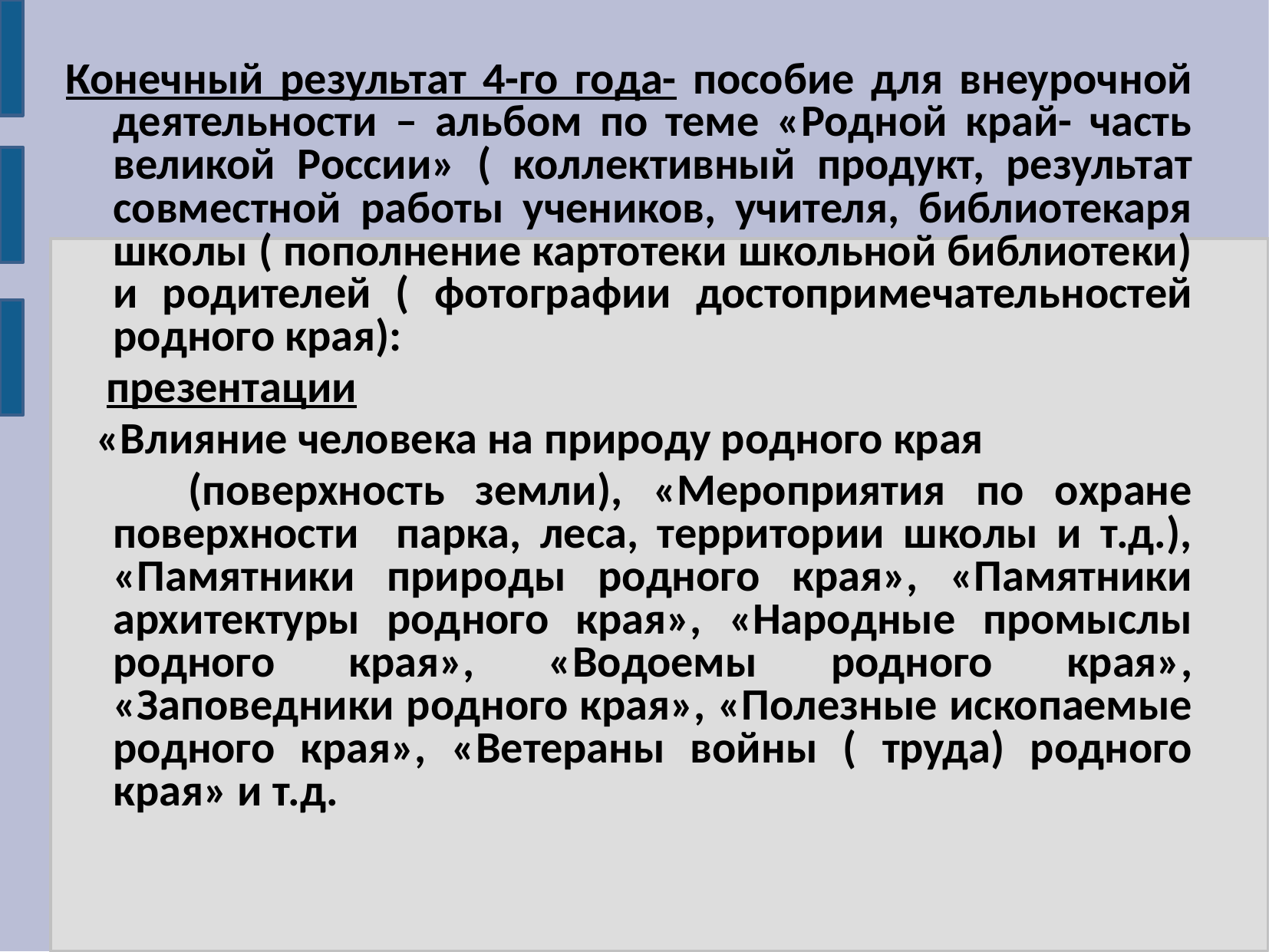

Конечный результат 4-го года- пособие для внеурочной деятельности – альбом по теме «Родной край- часть великой России» ( коллективный продукт, результат совместной работы учеников, учителя, библиотекаря школы ( пополнение картотеки школьной библиотеки) и родителей ( фотографии достопримечательностей родного края):
    презентации
   «Влияние человека на природу родного края
    (поверхность земли), «Мероприятия по охране поверхности  парка, леса, территории школы и т.д.), «Памятники природы родного края», «Памятники архитектуры родного края», «Народные промыслы родного края», «Водоемы родного края», «Заповедники родного края», «Полезные ископаемые родного края», «Ветераны войны ( труда) родного края» и т.д.